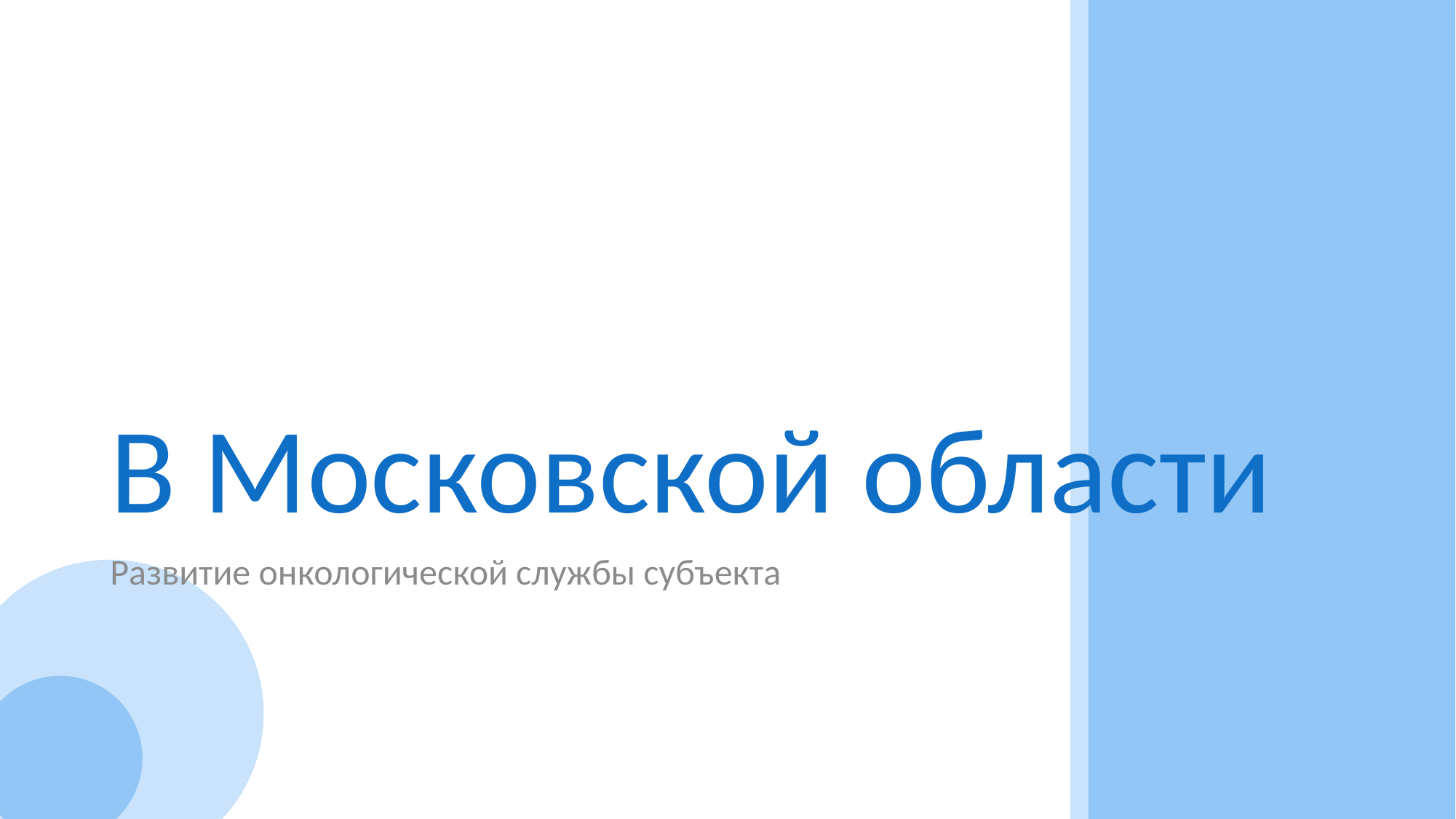

# В Московской области
Развитие онкологической службы субъекта